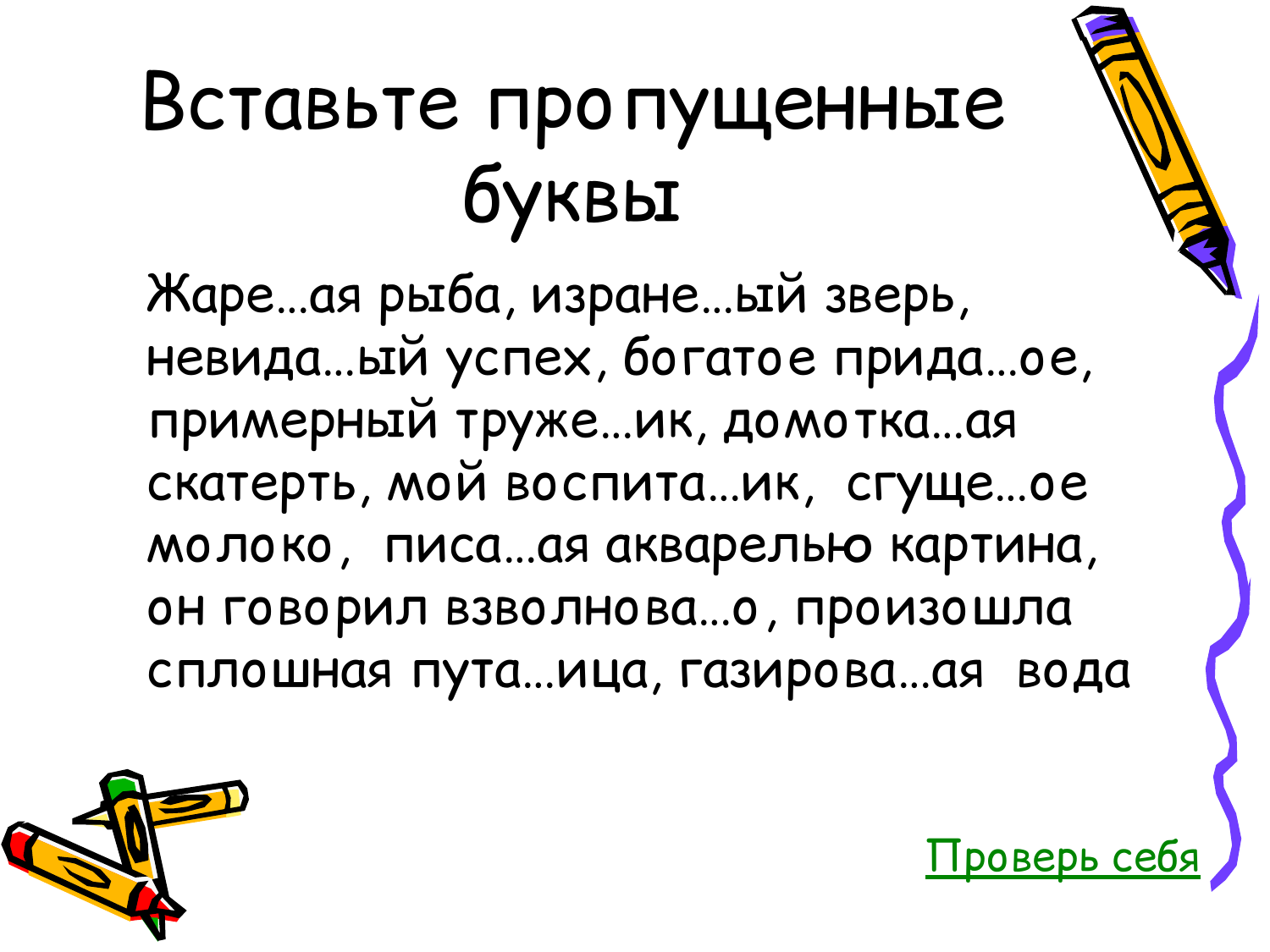

# Вставьте пропущенные буквы
		Жаре…ая рыба, изране…ый зверь, невида…ый успех, богатое прида…ое, примерный труже…ик, домотка…ая скатерть, мой воспита…ик,  сгуще…ое молоко,  писа…ая акварелью картина, он говорил взволнова…о, произошла сплошная пута…ица, газирова…ая  вода
Проверь себя